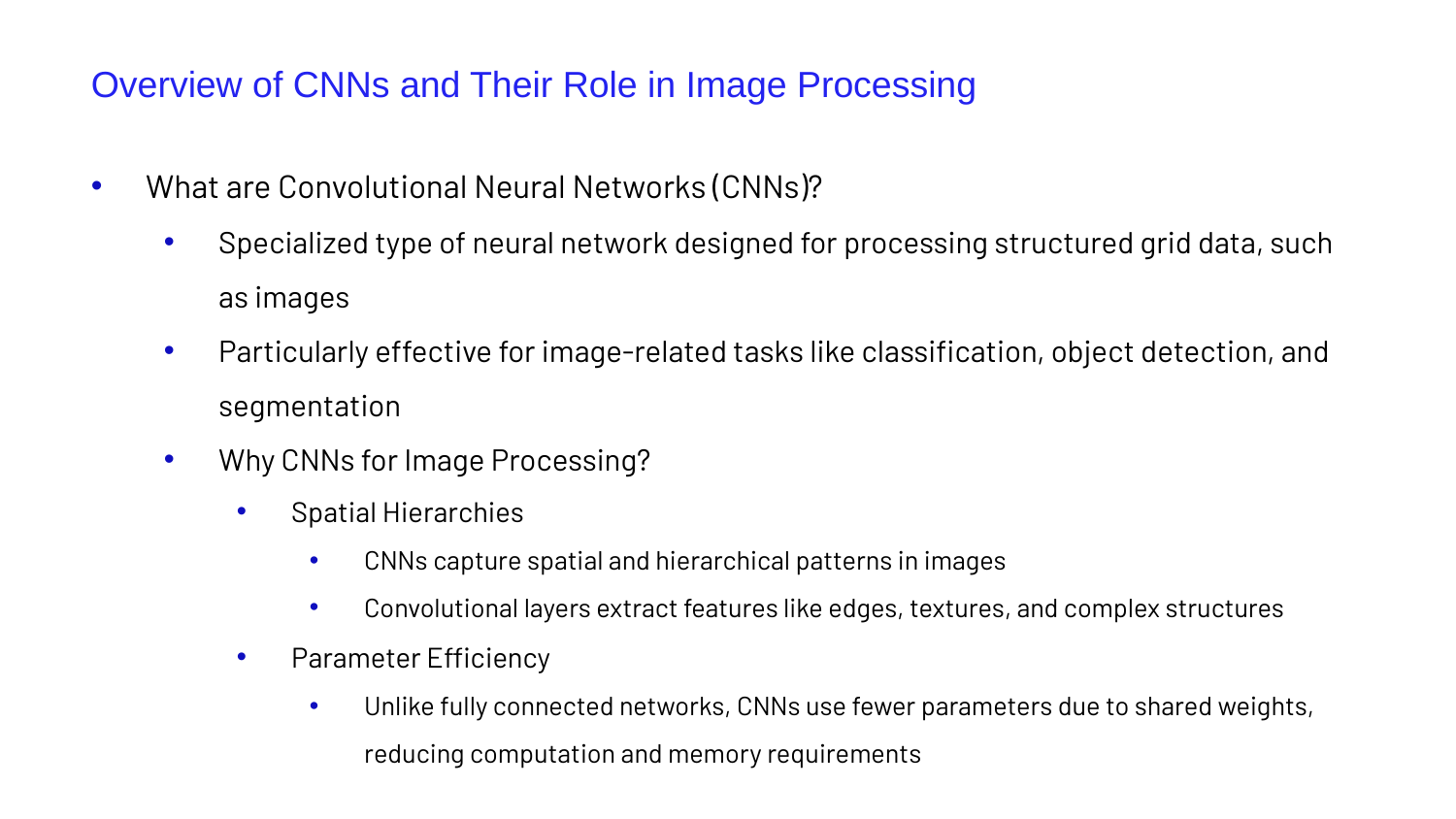

Overview of CNNs and Their Role in Image Processing
What are Convolutional Neural Networks (CNNs)?
Specialized type of neural network designed for processing structured grid data, such as images
Particularly effective for image-related tasks like classification, object detection, and segmentation
Why CNNs for Image Processing?
Spatial Hierarchies
CNNs capture spatial and hierarchical patterns in images
Convolutional layers extract features like edges, textures, and complex structures
Parameter Efficiency
Unlike fully connected networks, CNNs use fewer parameters due to shared weights, reducing computation and memory requirements